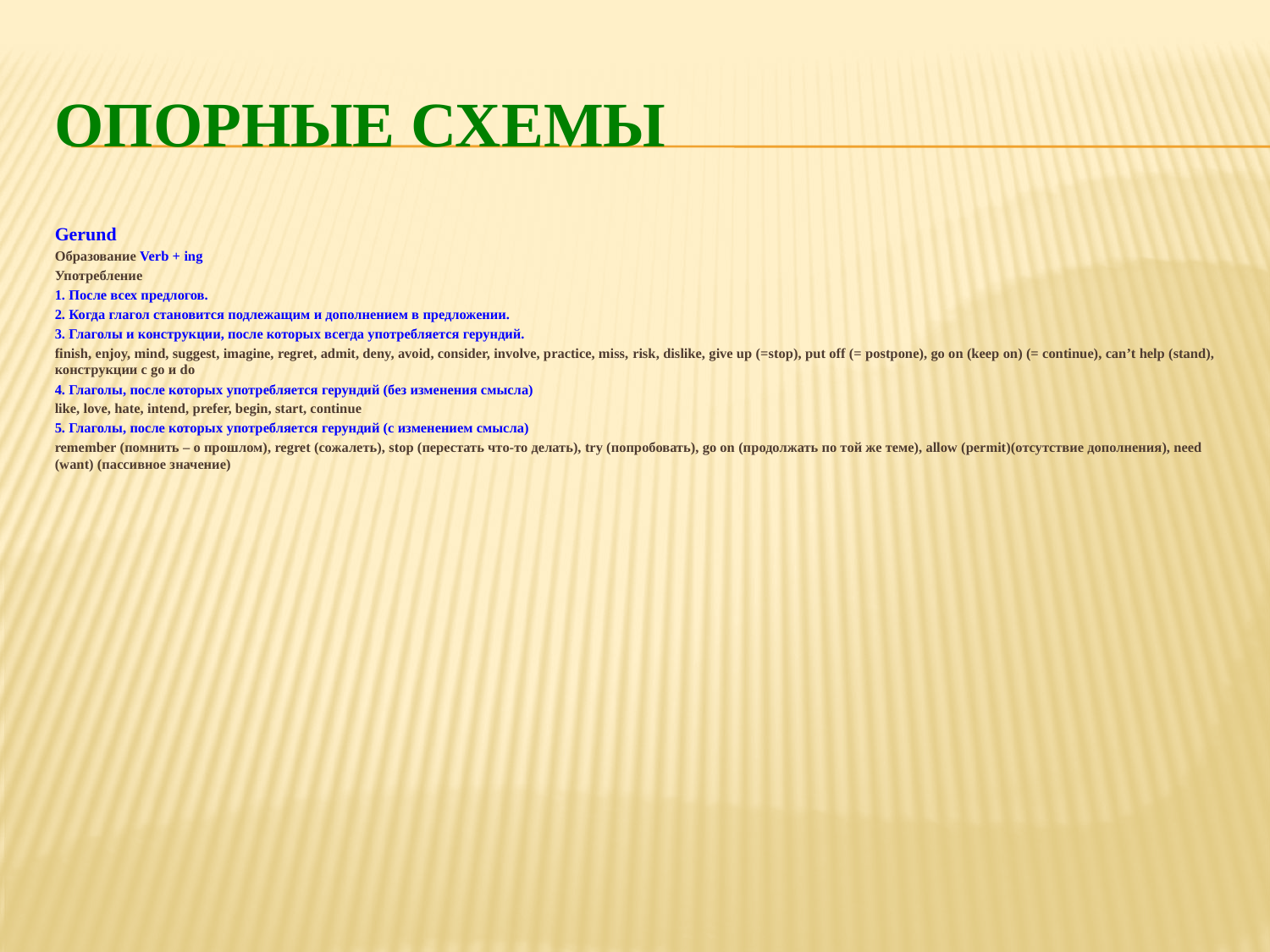

# Опорные схемы
Gerund
Образование Verb + ing
Употребление
1. После всех предлогов.
2. Когда глагол становится подлежащим и дополнением в предложении.
3. Глаголы и конструкции, после которых всегда употребляется герундий.
finish, enjoy, mind, suggest, imagine, regret, admit, deny, avoid, consider, involve, practice, miss, risk, dislike, give up (=stop), put off (= postpone), go on (keep on) (= continue), can’t help (stand), конструкции с go и do
4. Глаголы, после которых употребляется герундий (без изменения смысла)
like, love, hate, intend, prefer, begin, start, continue
5. Глаголы, после которых употребляется герундий (с изменением смысла)
remember (помнить – о прошлом), regret (сожалеть), stop (перестать что-то делать), try (попробовать), go on (продолжать по той же теме), allow (permit)(отсутствие дополнения), need (want) (пассивное значение)